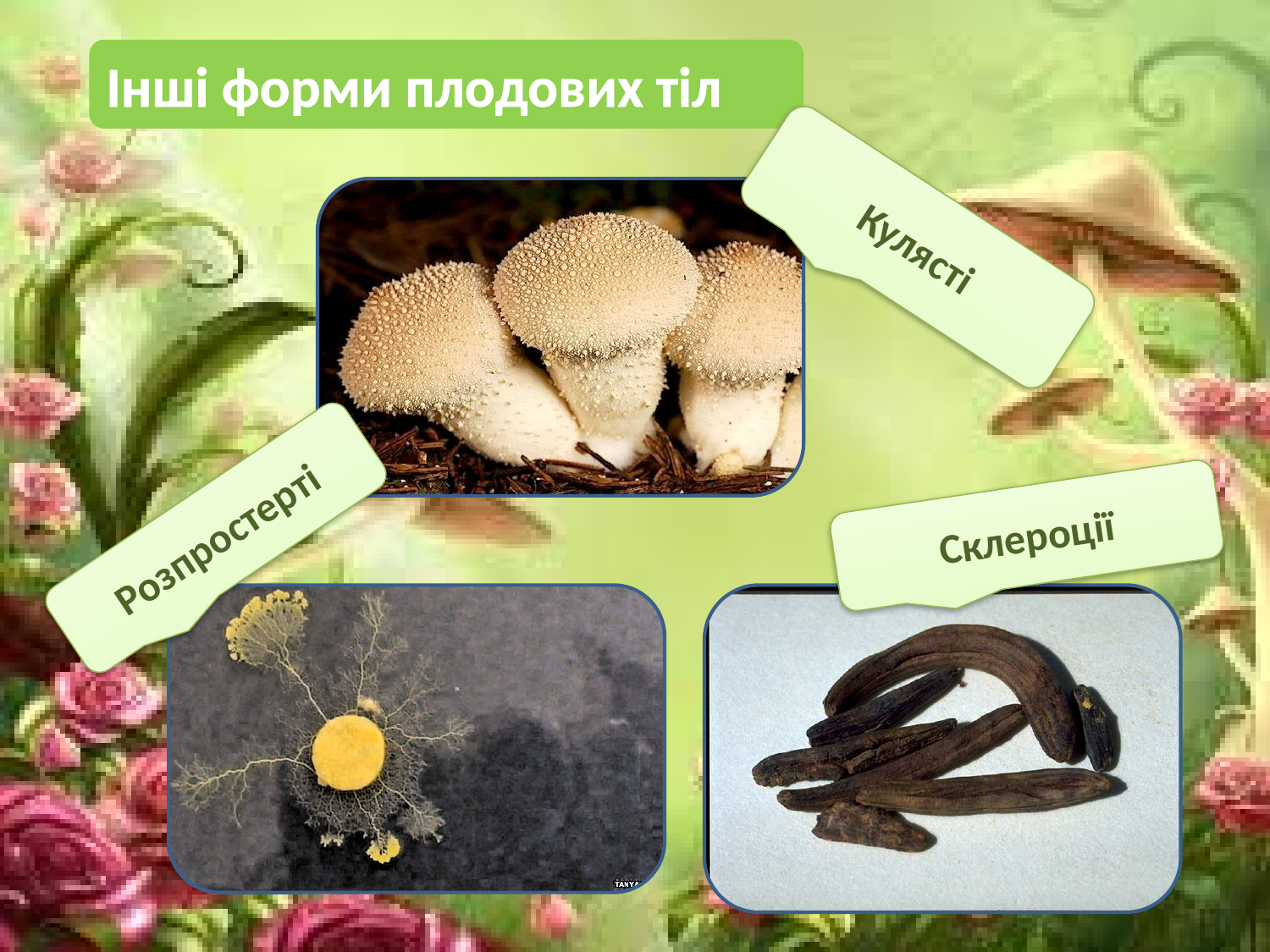

Інші форми плодових тіл

Кулясті
Склероції
Розпростерті